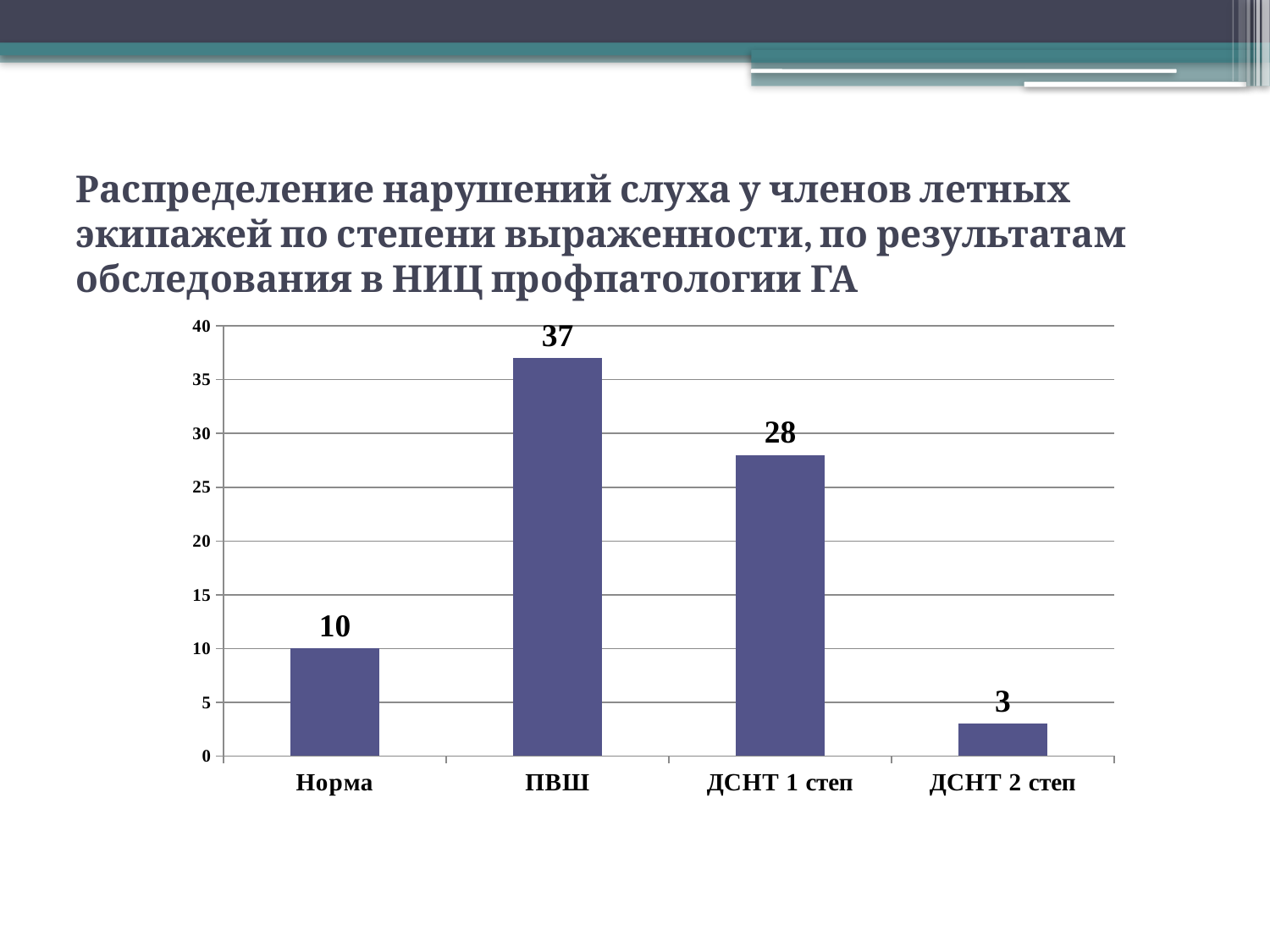

# Распределение нарушений слуха у членов летных экипажей по степени выраженности, по результатам обследования в НИЦ профпатологии ГА

### Chart

| Category |  |
|---|---|
| Норма | 10.0 |
| ПВШ | 37.0 |
| ДСНТ 1 степ | 28.0 |
| ДСНТ 2 степ | 3.0 |